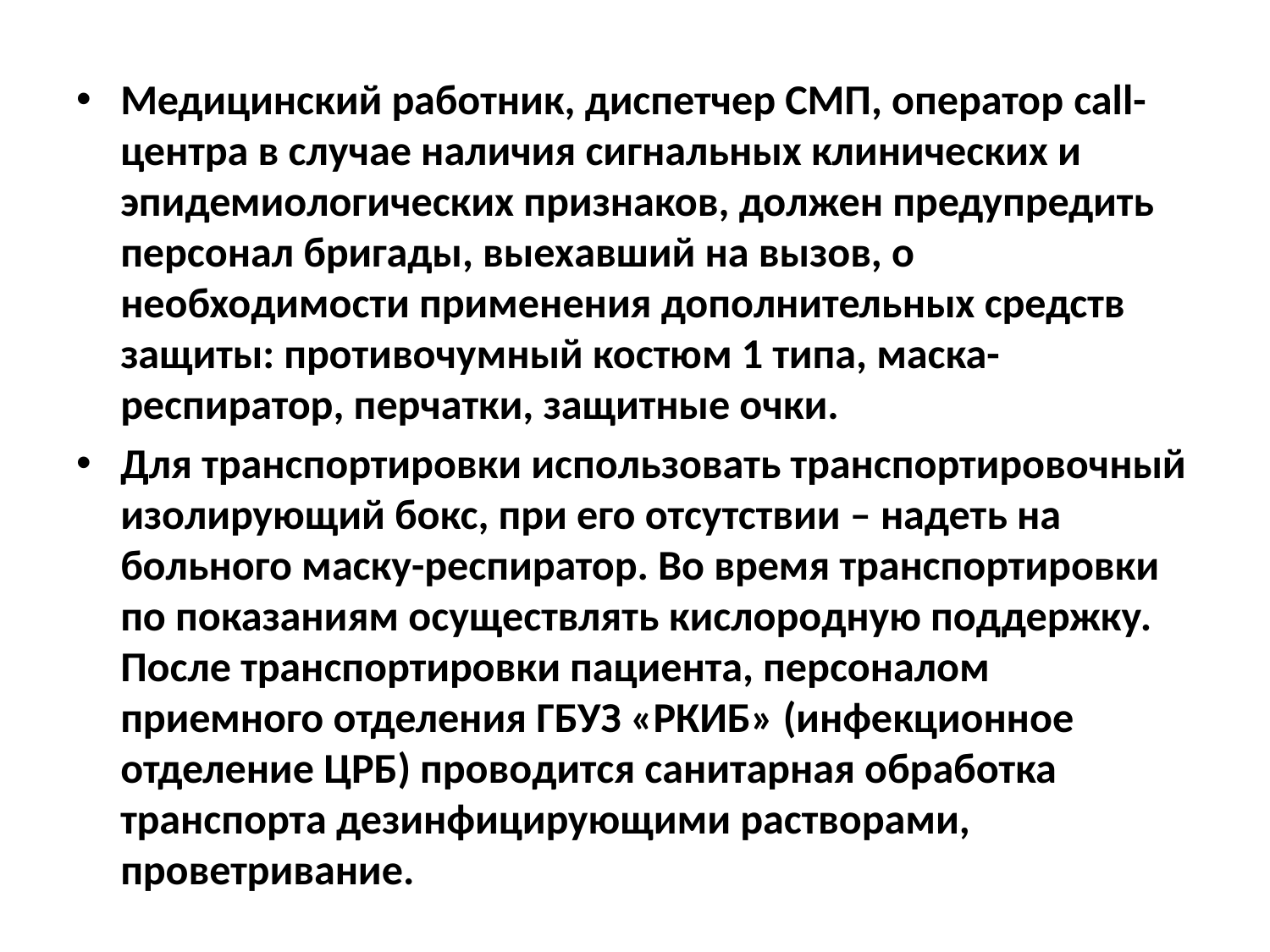

Медицинский работник, диспетчер СМП, оператор call-центра в случае наличия сигнальных клинических и эпидемиологических признаков, должен предупредить персонал бригады, выехавший на вызов, о необходимости применения дополнительных средств защиты: противочумный костюм 1 типа, маска-респиратор, перчатки, защитные очки.
Для транспортировки использовать транспортировочный изолирующий бокс, при его отсутствии – надеть на больного маску-респиратор. Во время транспортировки по показаниям осуществлять кислородную поддержку. После транспортировки пациента, персоналом приемного отделения ГБУЗ «РКИБ» (инфекционное отделение ЦРБ) проводится санитарная обработка транспорта дезинфицирующими растворами, проветривание.